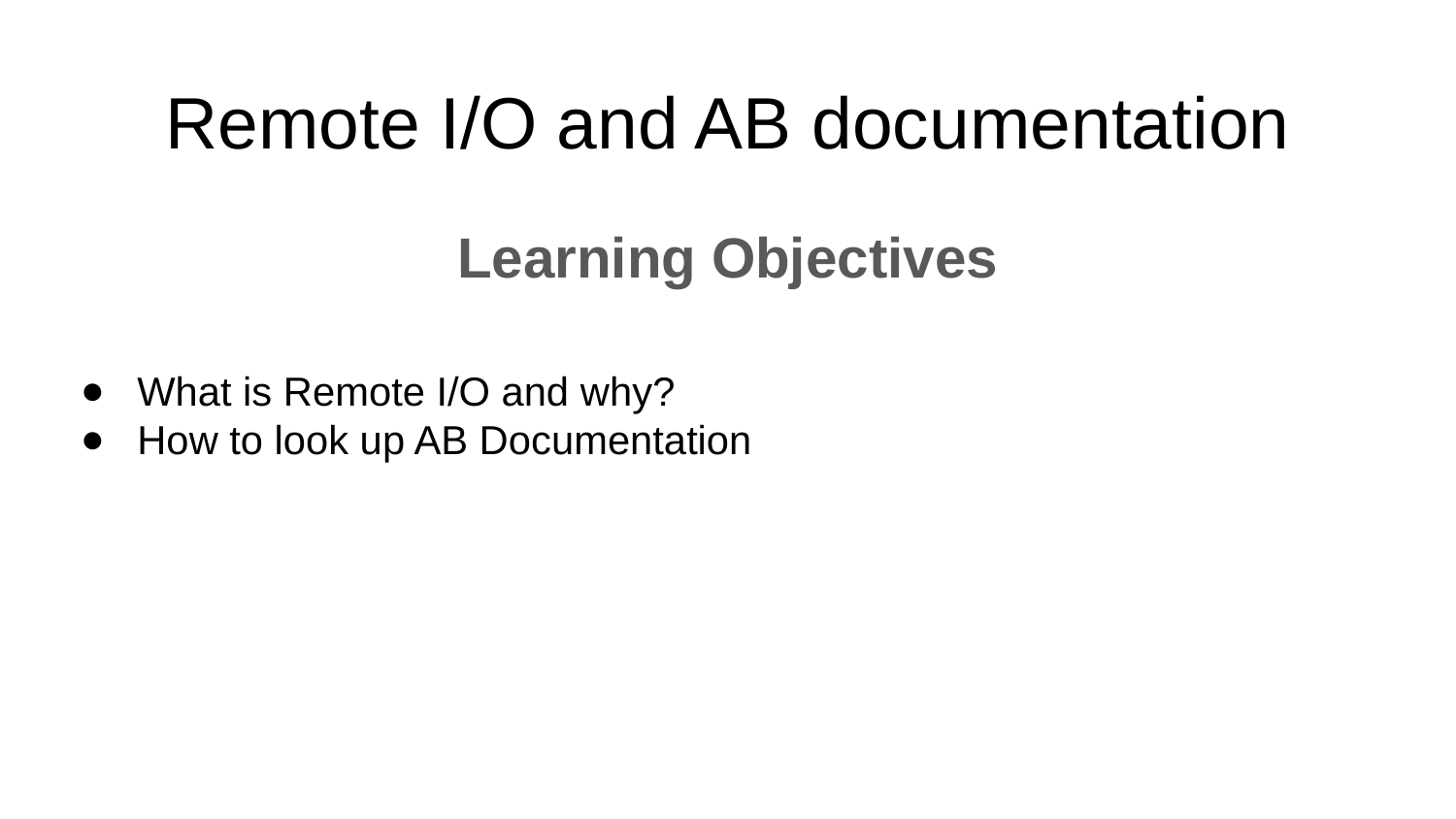

# Remote I/O and AB documentation

Learning Objectives
What is Remote I/O and why?
How to look up AB Documentation